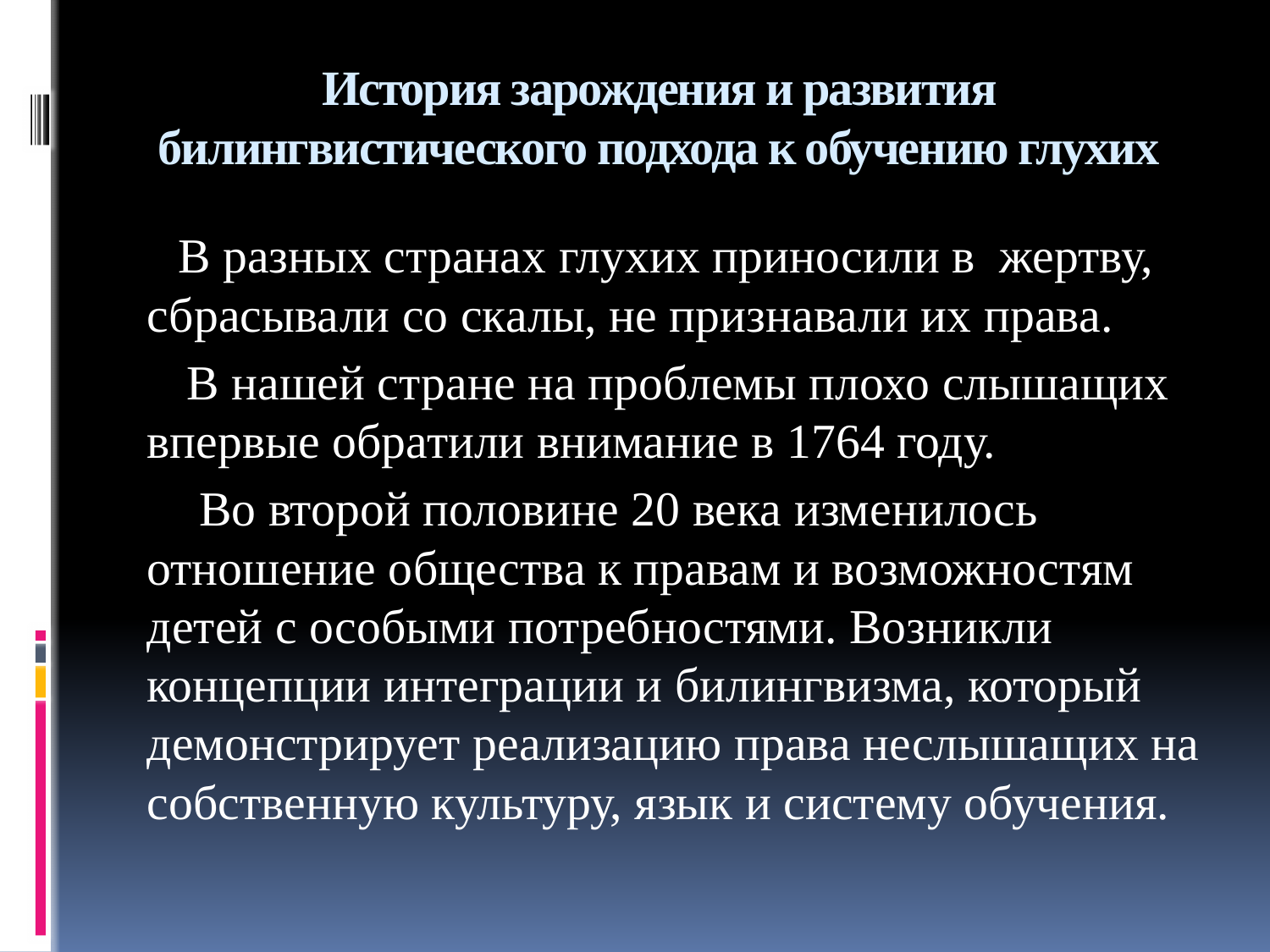

# История зарождения и развития билингвистического подхода к обучению глухих
       В разных странах глухих приносили в  жертву, сбрасывали со скалы, не признавали их права.
       В нашей стране на проблемы плохо слышащих впервые обратили внимание в 1764 году.
        Во второй половине 20 века изменилось отношение общества к правам и возможностям детей с особыми потребностями. Возникли концепции интеграции и билингвизма, который демонстрирует реализацию права неслышащих на собственную культуру, язык и систему обучения.